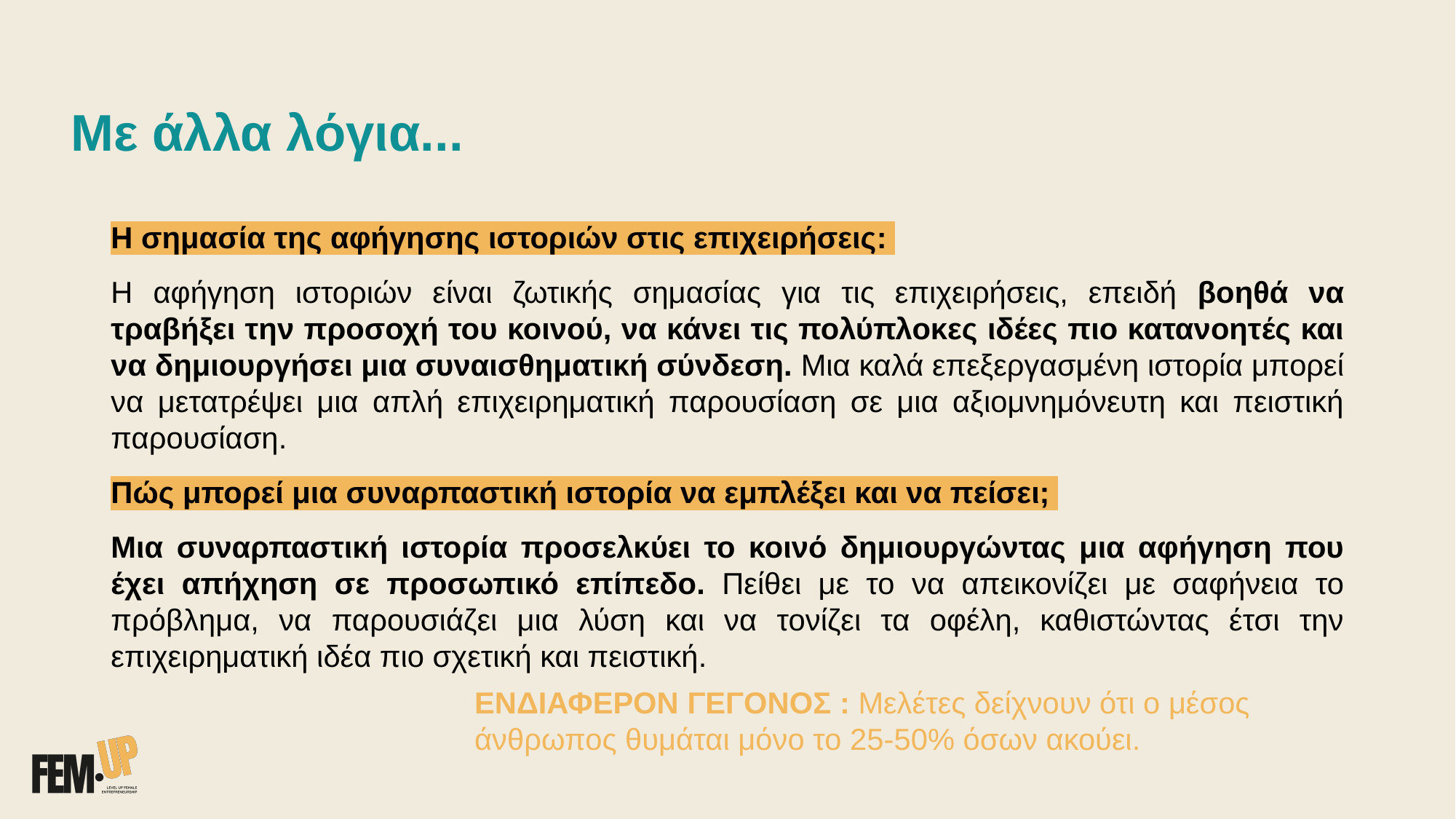

# Με άλλα λόγια...
Η σημασία της αφήγησης ιστοριών στις επιχειρήσεις:
Η αφήγηση ιστοριών είναι ζωτικής σημασίας για τις επιχειρήσεις, επειδή βοηθά να τραβήξει την προσοχή του κοινού, να κάνει τις πολύπλοκες ιδέες πιο κατανοητές και να δημιουργήσει μια συναισθηματική σύνδεση. Μια καλά επεξεργασμένη ιστορία μπορεί να μετατρέψει μια απλή επιχειρηματική παρουσίαση σε μια αξιομνημόνευτη και πειστική παρουσίαση.
Πώς μπορεί μια συναρπαστική ιστορία να εμπλέξει και να πείσει;
Μια συναρπαστική ιστορία προσελκύει το κοινό δημιουργώντας μια αφήγηση που έχει απήχηση σε προσωπικό επίπεδο. Πείθει με το να απεικονίζει με σαφήνεια το πρόβλημα, να παρουσιάζει μια λύση και να τονίζει τα οφέλη, καθιστώντας έτσι την επιχειρηματική ιδέα πιο σχετική και πειστική.
ΕΝΔΙΑΦΕΡΟΝ ΓΕΓΟΝΟΣ : Μελέτες δείχνουν ότι ο μέσος άνθρωπος θυμάται μόνο το 25-50% όσων ακούει.